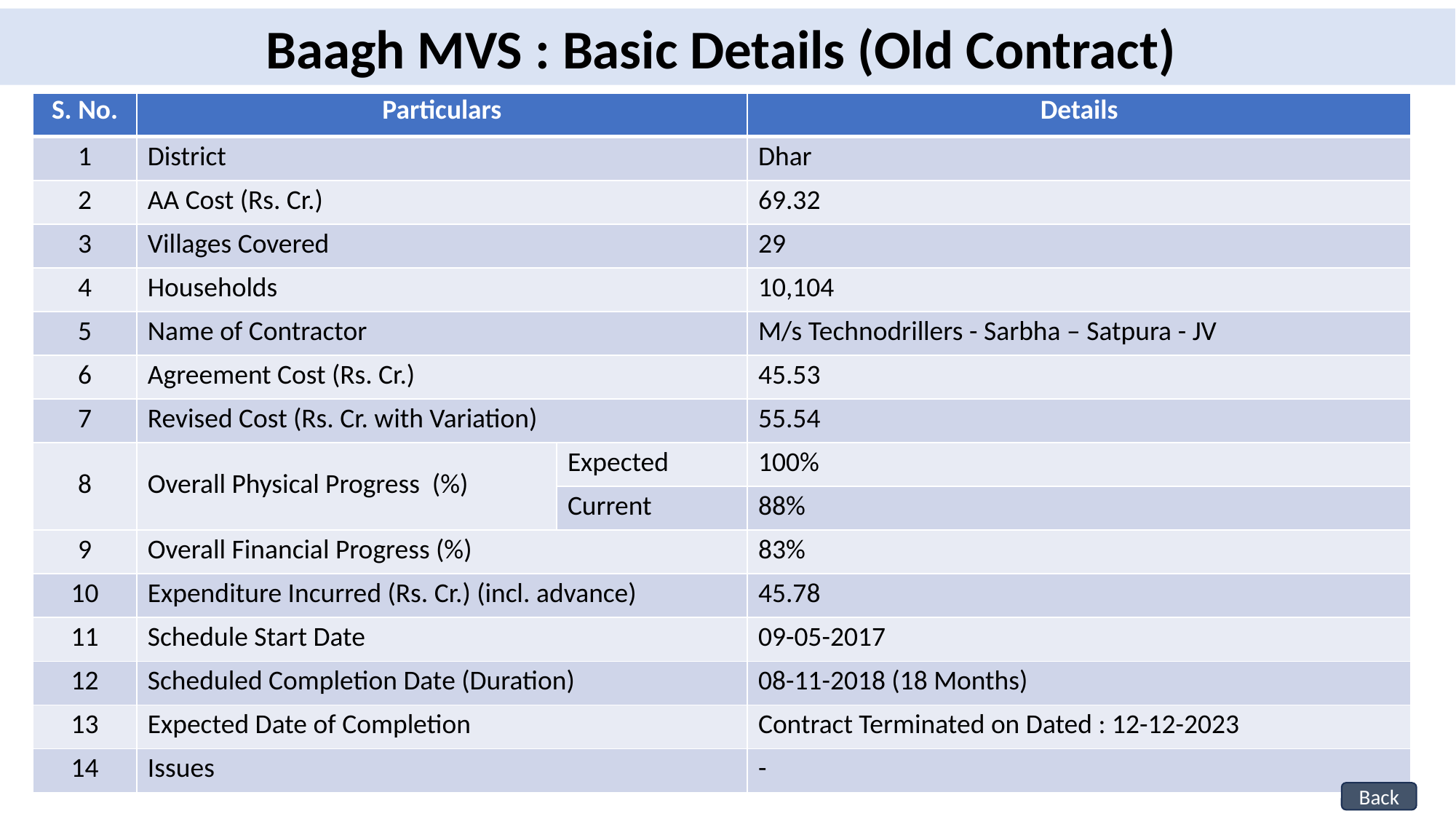

Baagh MVS : Basic Details (Old Contract)
| S. No. | Particulars |  | Details |
| --- | --- | --- | --- |
| 1 | District |  | Dhar |
| 2 | AA Cost (Rs. Cr.) |  | 69.32 |
| 3 | Villages Covered |  | 29 |
| 4 | Households |  | 10,104 |
| 5 | Name of Contractor |  | M/s Technodrillers - Sarbha – Satpura - JV |
| 6 | Agreement Cost (Rs. Cr.) |  | 45.53 |
| 7 | Revised Cost (Rs. Cr. with Variation) |  | 55.54 |
| 8 | Overall Physical Progress (%) | Expected | 100% |
|  |  | Current | 88% |
| 9 | Overall Financial Progress (%) |  | 83% |
| 10 | Expenditure Incurred (Rs. Cr.) (incl. advance) |  | 45.78 |
| 11 | Schedule Start Date |  | 09-05-2017 |
| 12 | Scheduled Completion Date (Duration) |  | 08-11-2018 (18 Months) |
| 13 | Expected Date of Completion |  | Contract Terminated on Dated : 12-12-2023 |
| 14 | Issues |  | - |
35
Back